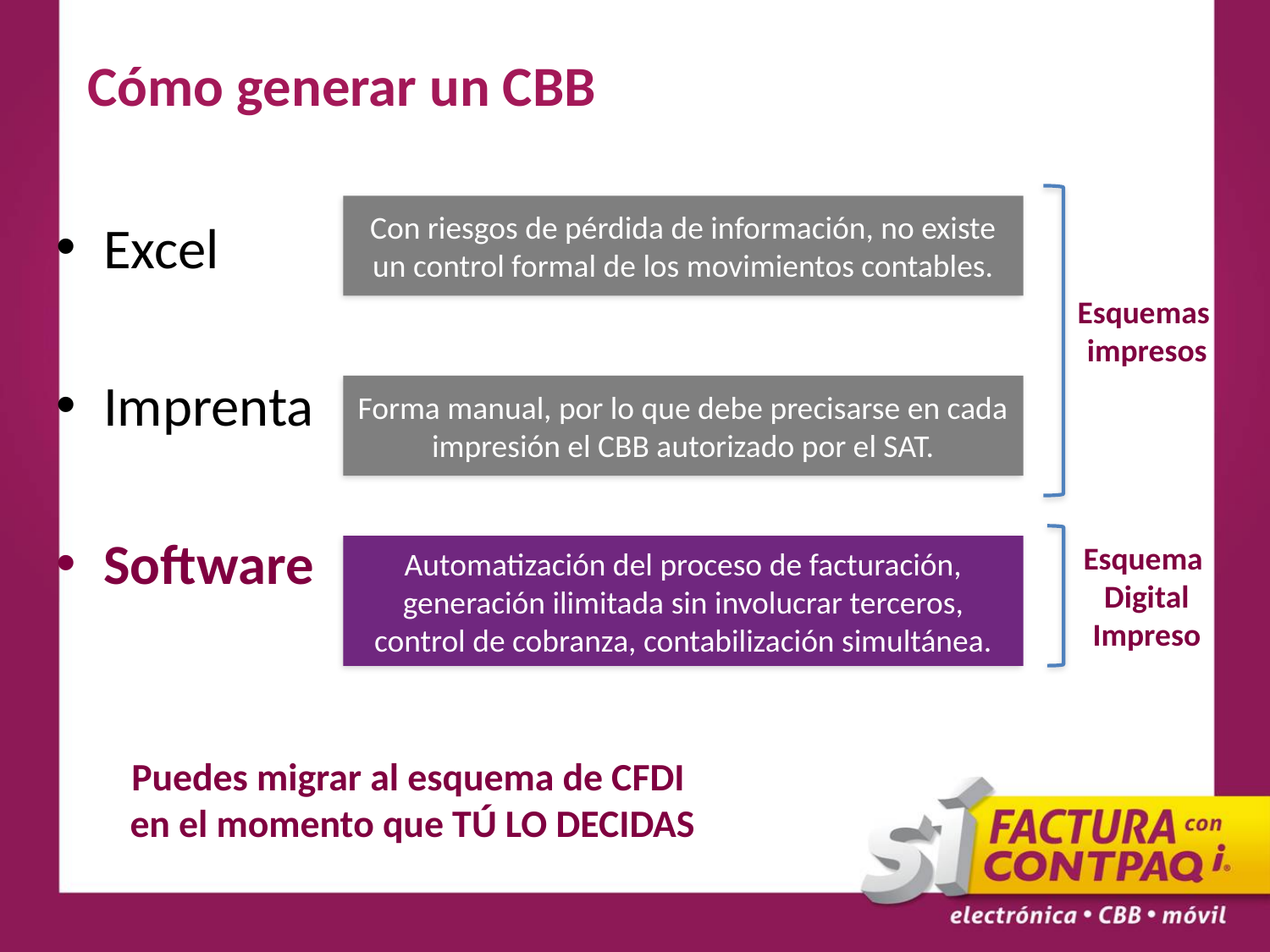

# Cómo generar un CBB

Con riesgos de pérdida de información, no existe un control formal de los movimientos contables.
Excel

Imprenta

Software
Esquemas
impresos
Forma manual, por lo que debe precisarse en cada impresión el CBB autorizado por el SAT.

Esquema
Digital
Impreso
Automatización del proceso de facturación, generación ilimitada sin involucrar terceros, control de cobranza, contabilización simultánea.
Puedes migrar al esquema de CFDI
en el momento que TÚ LO DECIDAS